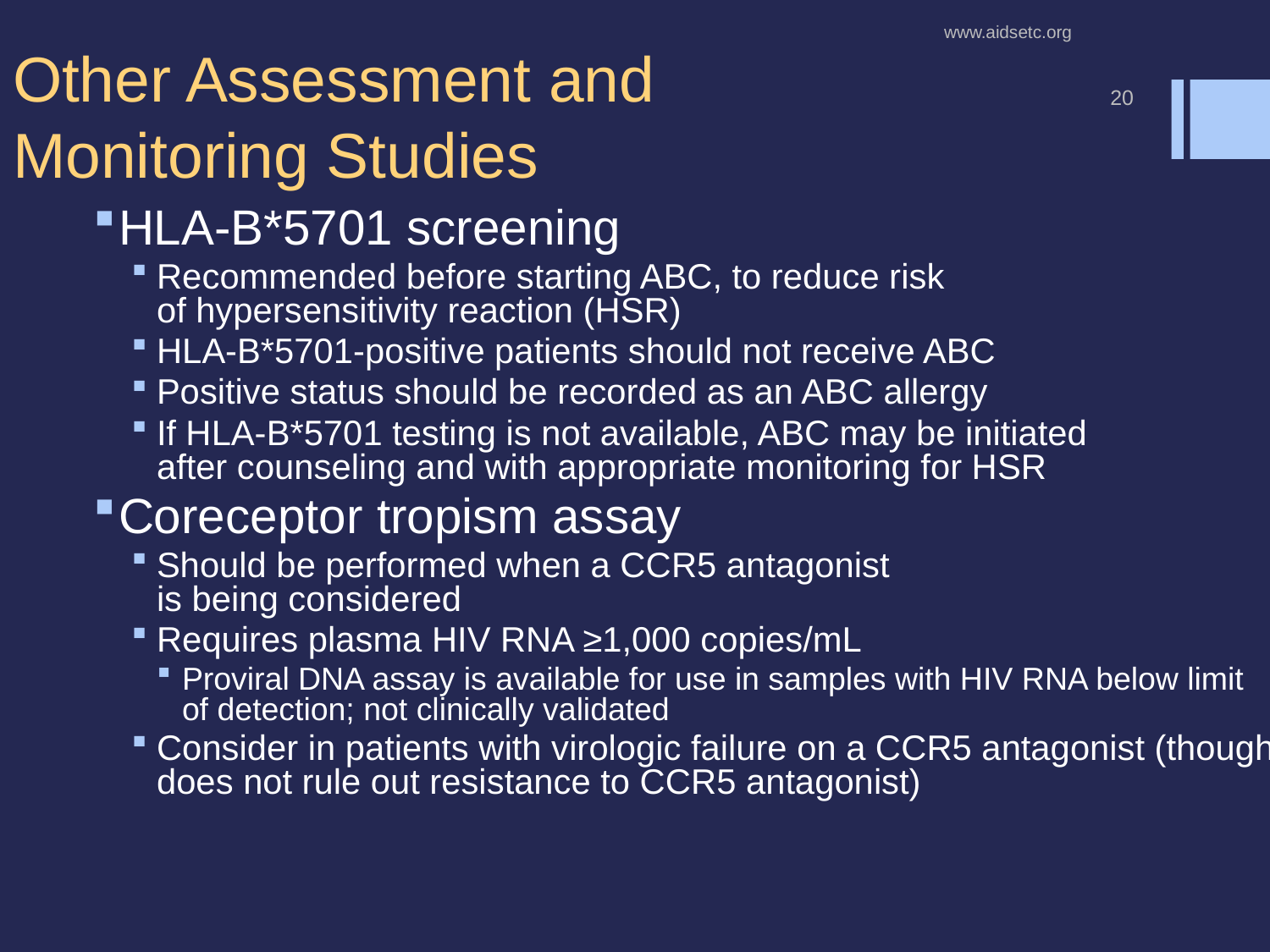

www.aidsetc.org
# Other Assessment and Monitoring Studies
20
HLA-B*5701 screening
Recommended before starting ABC, to reduce risk
of hypersensitivity reaction (HSR)
HLA-B*5701-positive patients should not receive ABC
Positive status should be recorded as an ABC allergy
If HLA-B*5701 testing is not available, ABC may be initiated
after counseling and with appropriate monitoring for HSR
Coreceptor tropism assay
Should be performed when a CCR5 antagonist
is being considered
Requires plasma HIV RNA ≥1,000 copies/mL
Proviral DNA assay is available for use in samples with HIV RNA below limit of detection; not clinically validated
Consider in patients with virologic failure on a CCR5 antagonist (though does not rule out resistance to CCR5 antagonist)